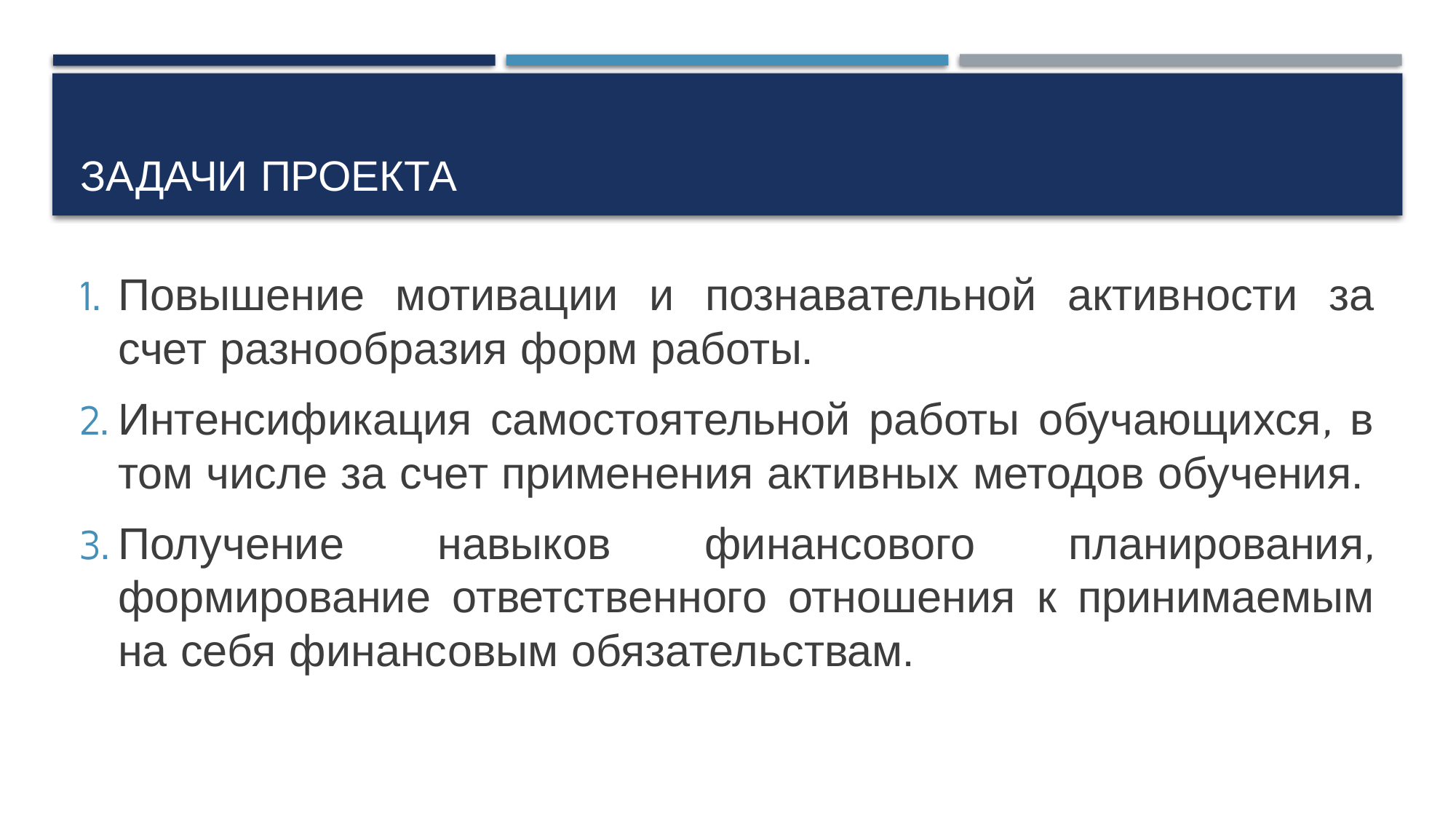

# ЗАДАЧИ ПРОЕКТА
Повышение мотивации и познавательной активности за счет разнообразия форм работы.
Интенсификация самостоятельной работы обучающихся, в том числе за счет применения активных методов обучения.
Получение навыков финансового планирования, формирование ответственного отношения к принимаемым на себя финансовым обязательствам.